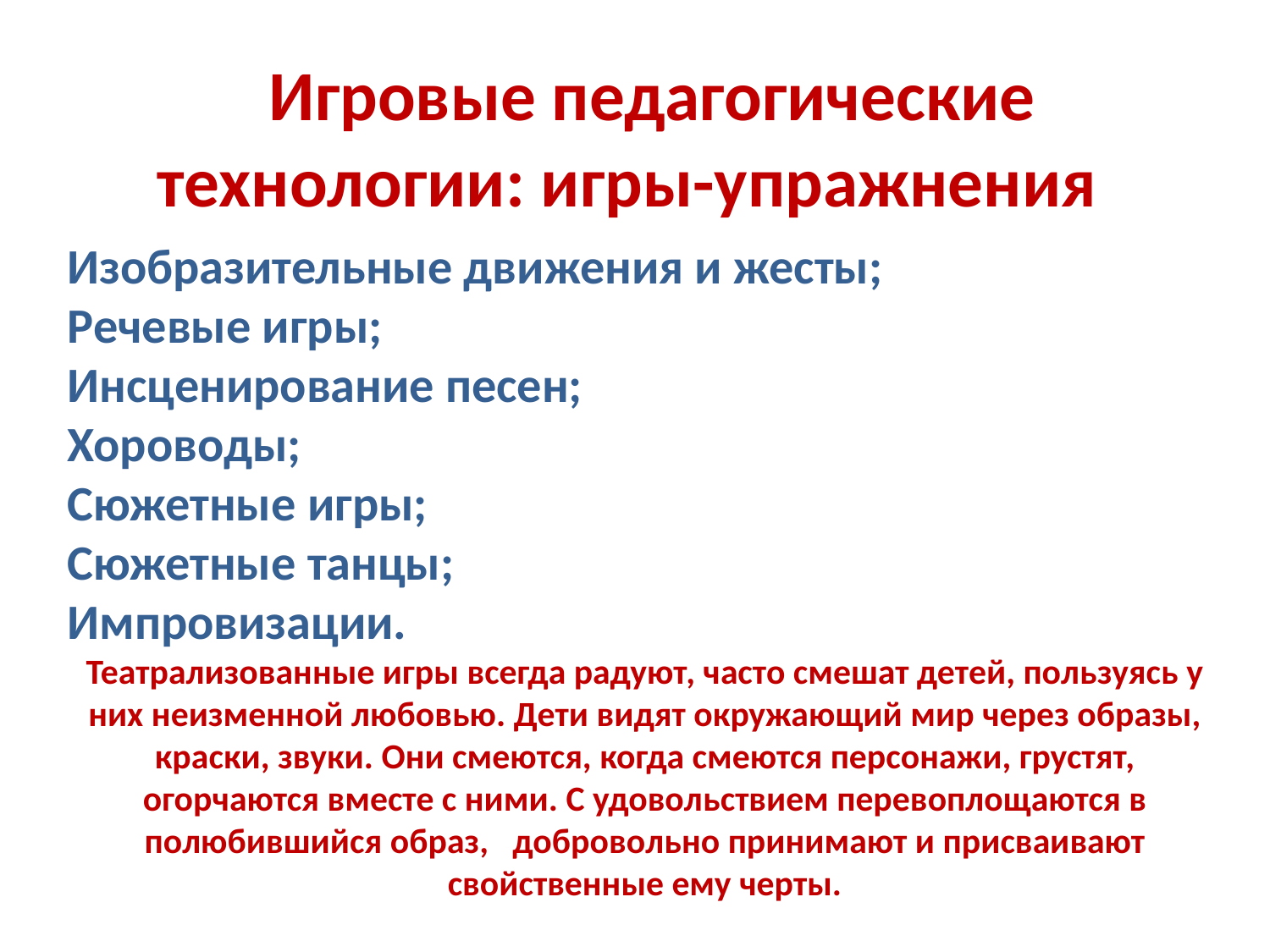

# Игровые педагогические технологии: игры-упражнения
Изобразительные движения и жесты;
Речевые игры;
Инсценирование песен;
Хороводы;
Сюжетные игры;
Сюжетные танцы;
Импровизации.
Театрализованные игры всегда радуют, часто смешат детей, пользуясь у них неизменной любовью. Дети видят окружающий мир через образы, краски, звуки. Они смеются, когда смеются персонажи, грустят, огорчаются вместе с ними. С удовольствием перевоплощаются в полюбившийся образ,   добровольно принимают и присваивают свойственные ему черты.